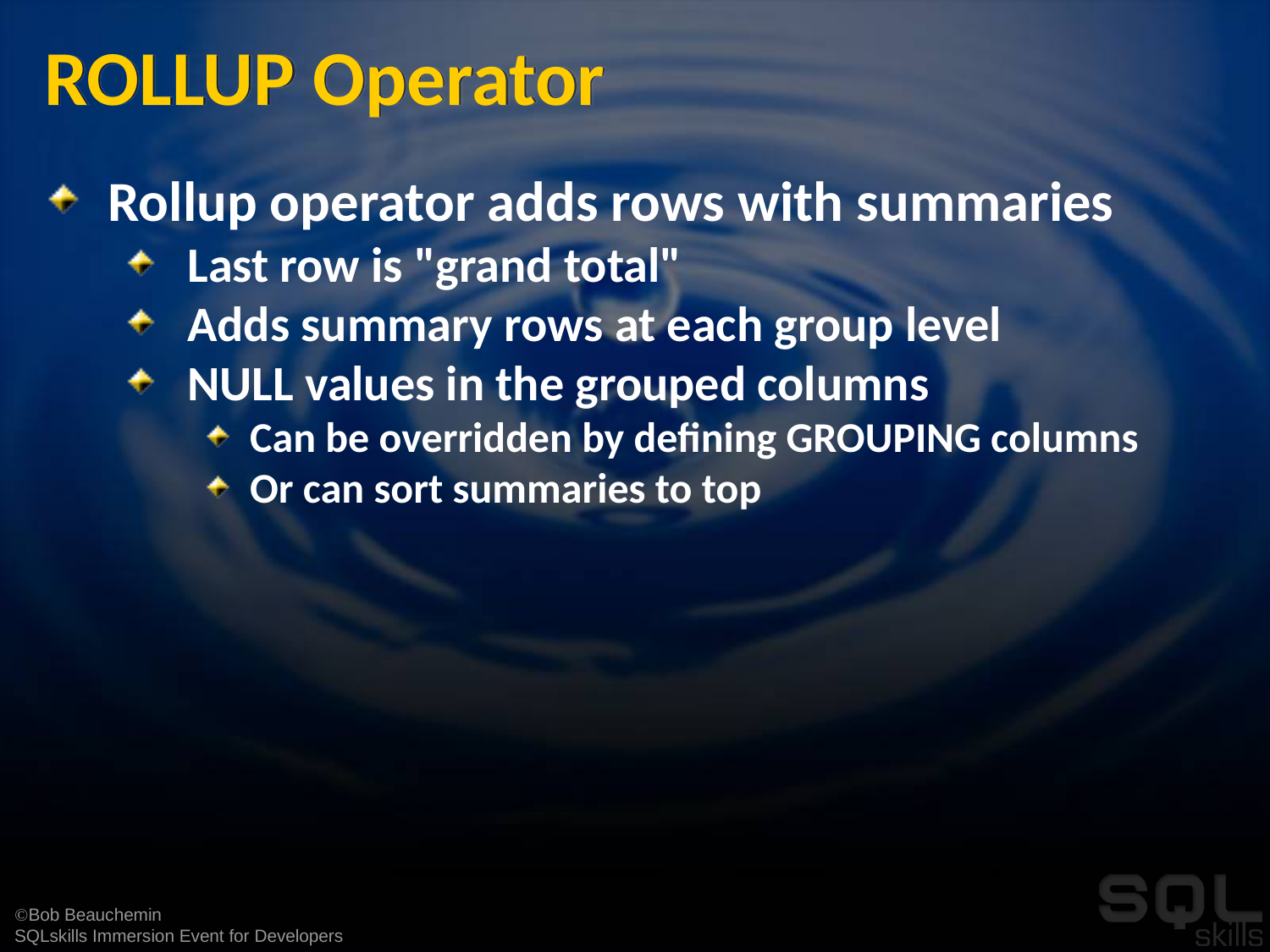

# ROLLUP Operator
Rollup operator adds rows with summaries
Last row is "grand total"
Adds summary rows at each group level
NULL values in the grouped columns
Can be overridden by defining GROUPING columns
Or can sort summaries to top